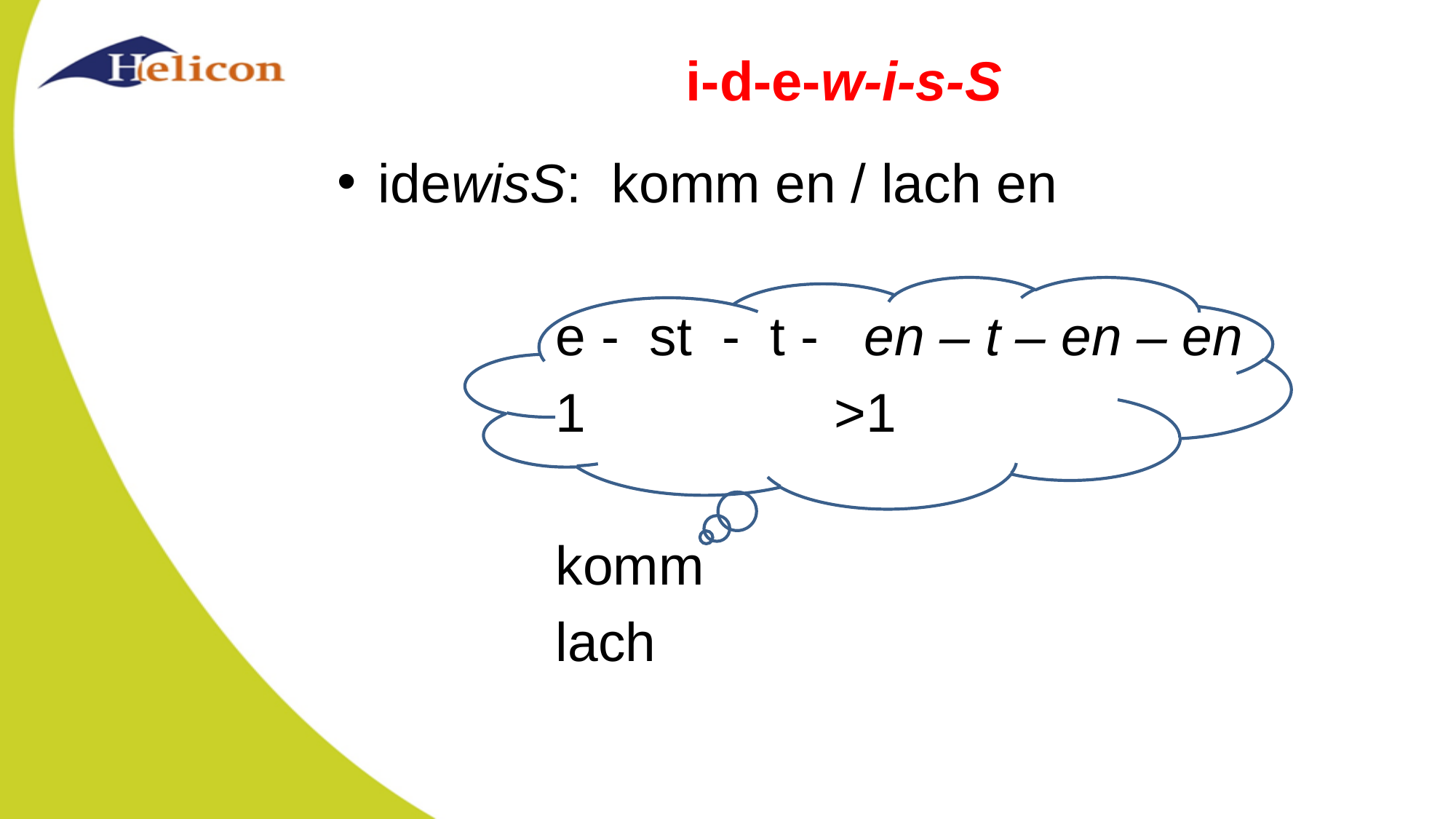

# i-d-e-w-i-s-S
idewisS:  komm en / lach en

		e -  st  -  t -   en – t – en – en
		1		    >1

		komm
		lach